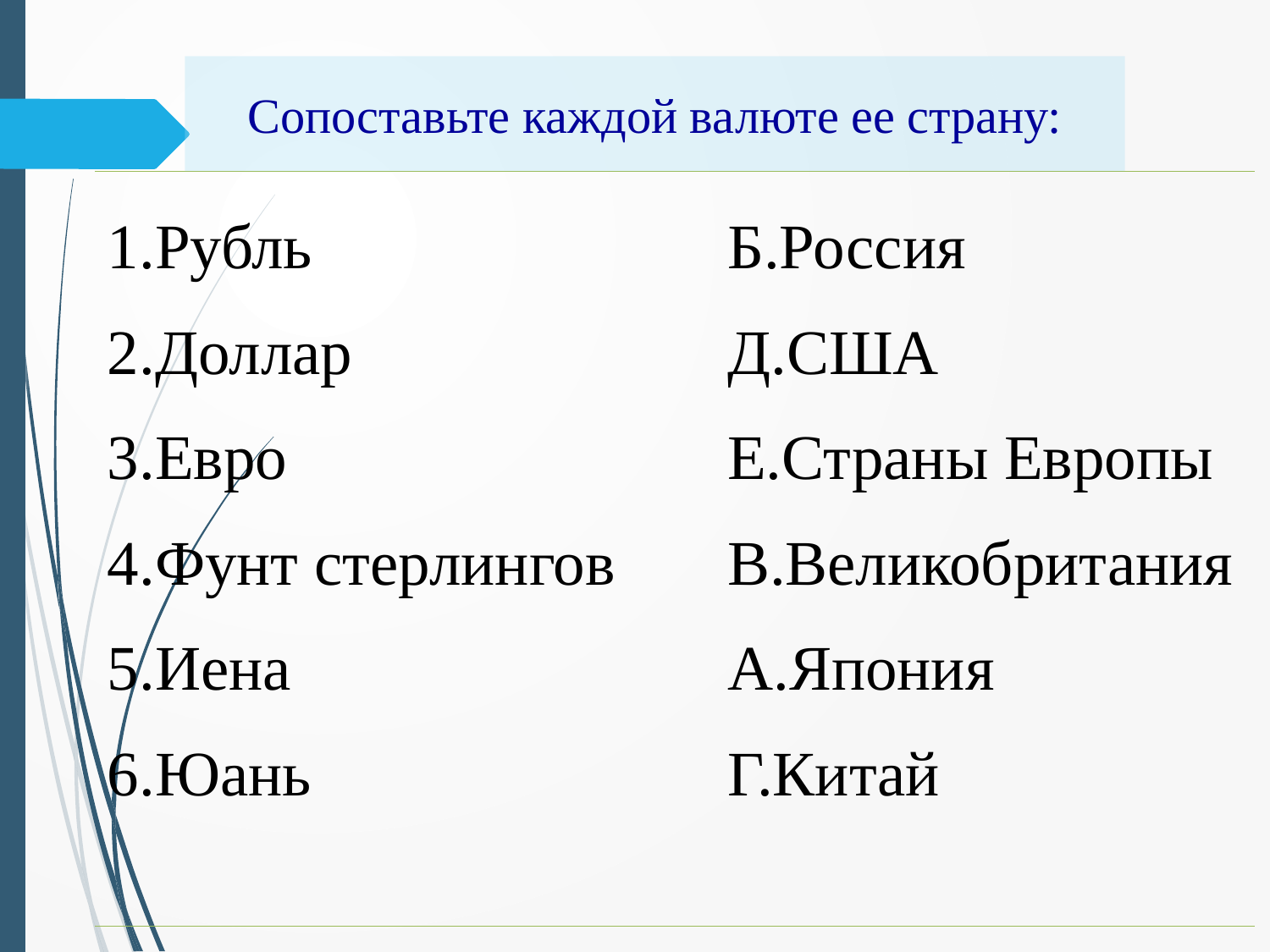

Сопоставьте каждой валюте ее страну:

| Рубль Доллар Евро Фунт стерлингов Иена Юань | Б.Россия Д.США Е.Страны Европы В.Великобритания А.Япония Г.Китай |
| --- | --- |